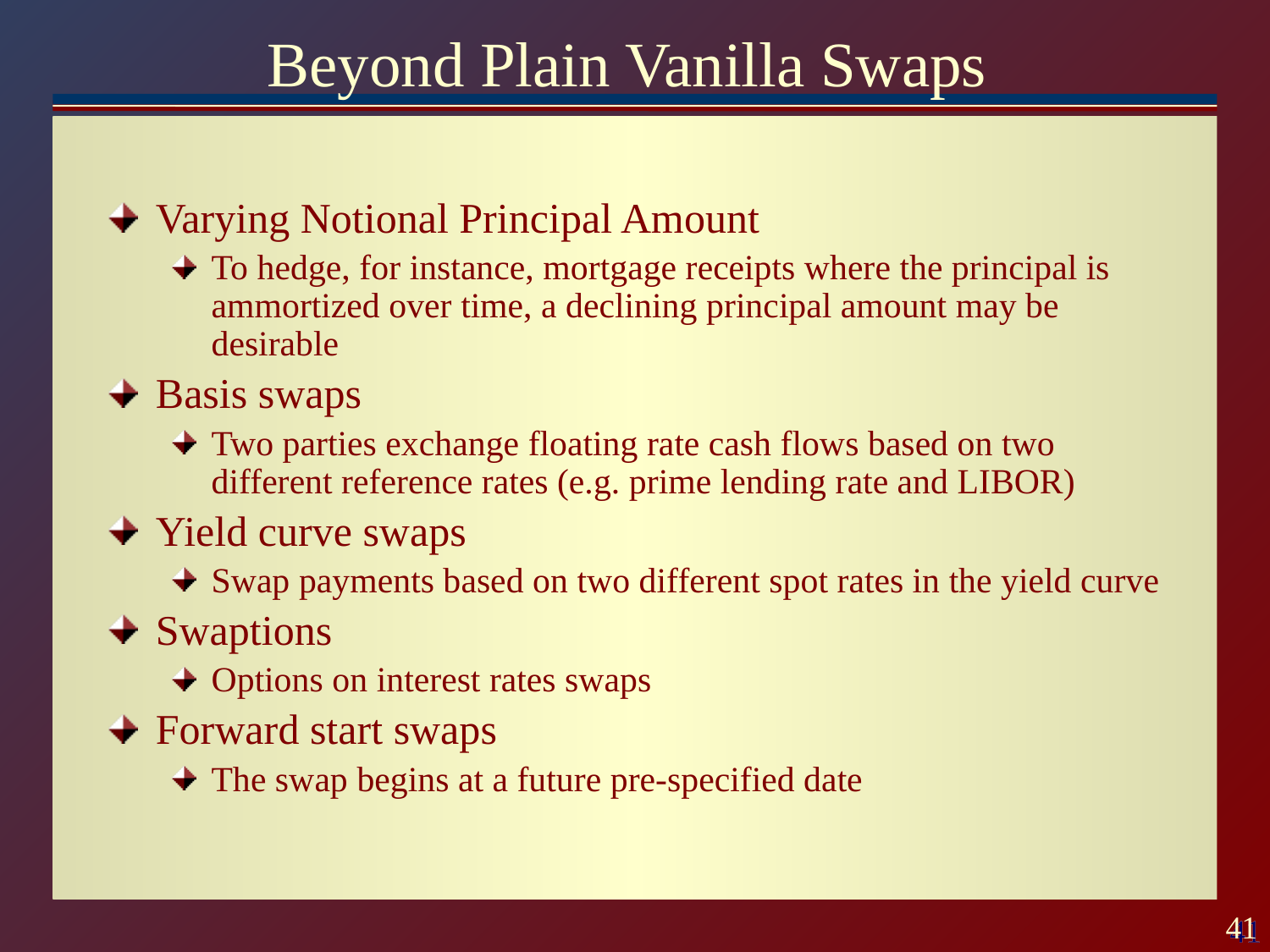

# Beyond Plain Vanilla Swaps
Varying Notional Principal Amount
To hedge, for instance, mortgage receipts where the principal is ammortized over time, a declining principal amount may be desirable
Basis swaps
Two parties exchange floating rate cash flows based on two different reference rates (e.g. prime lending rate and LIBOR)
Yield curve swaps
Swap payments based on two different spot rates in the yield curve
Swaptions
Options on interest rates swaps
Forward start swaps
The swap begins at a future pre-specified date